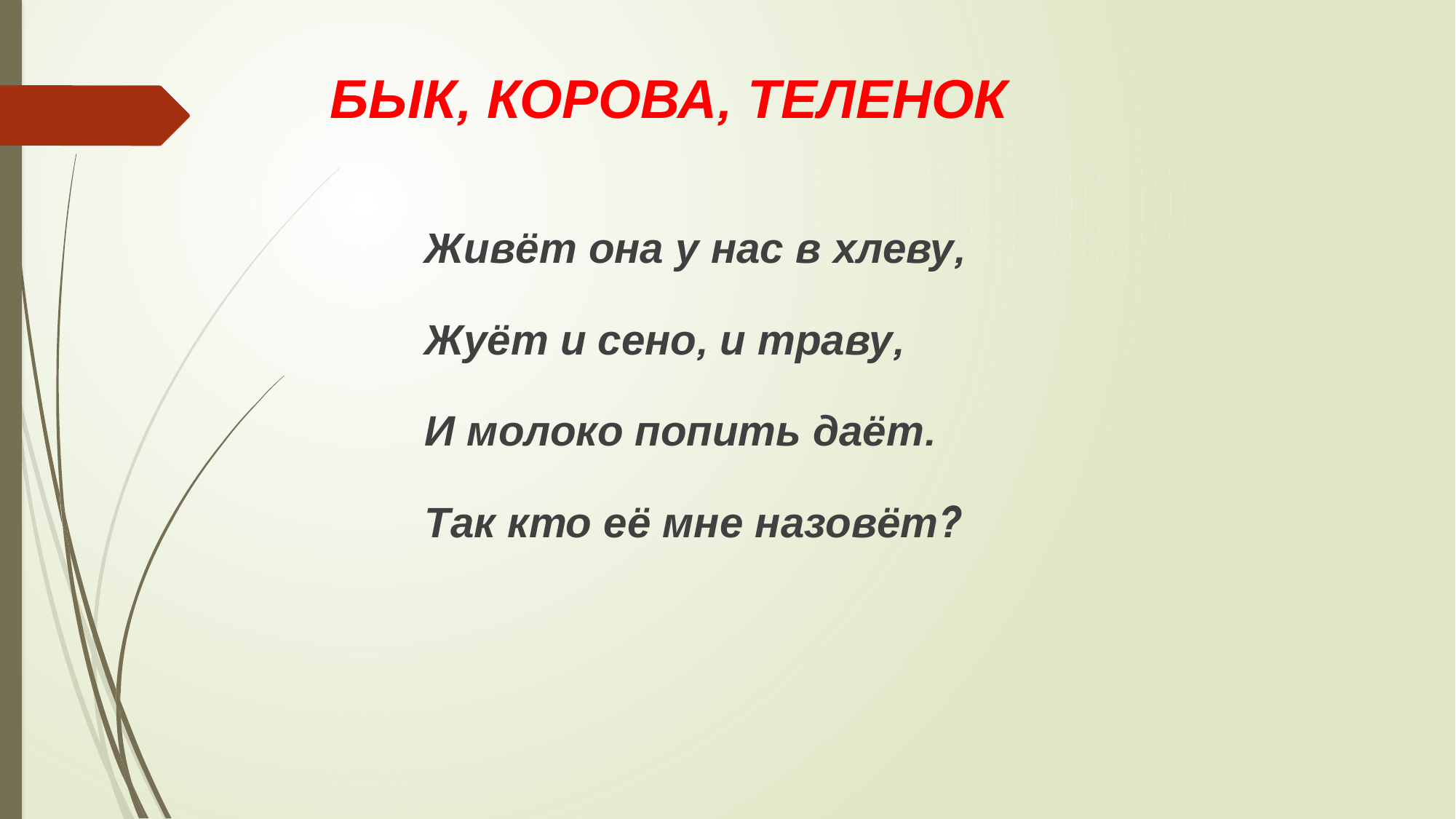

# БЫК, КОРОВА, ТЕЛЕНОК
Живёт она у нас в хлеву,
Жуёт и сено, и траву,
И молоко попить даёт.
Так кто её мне назовёт?